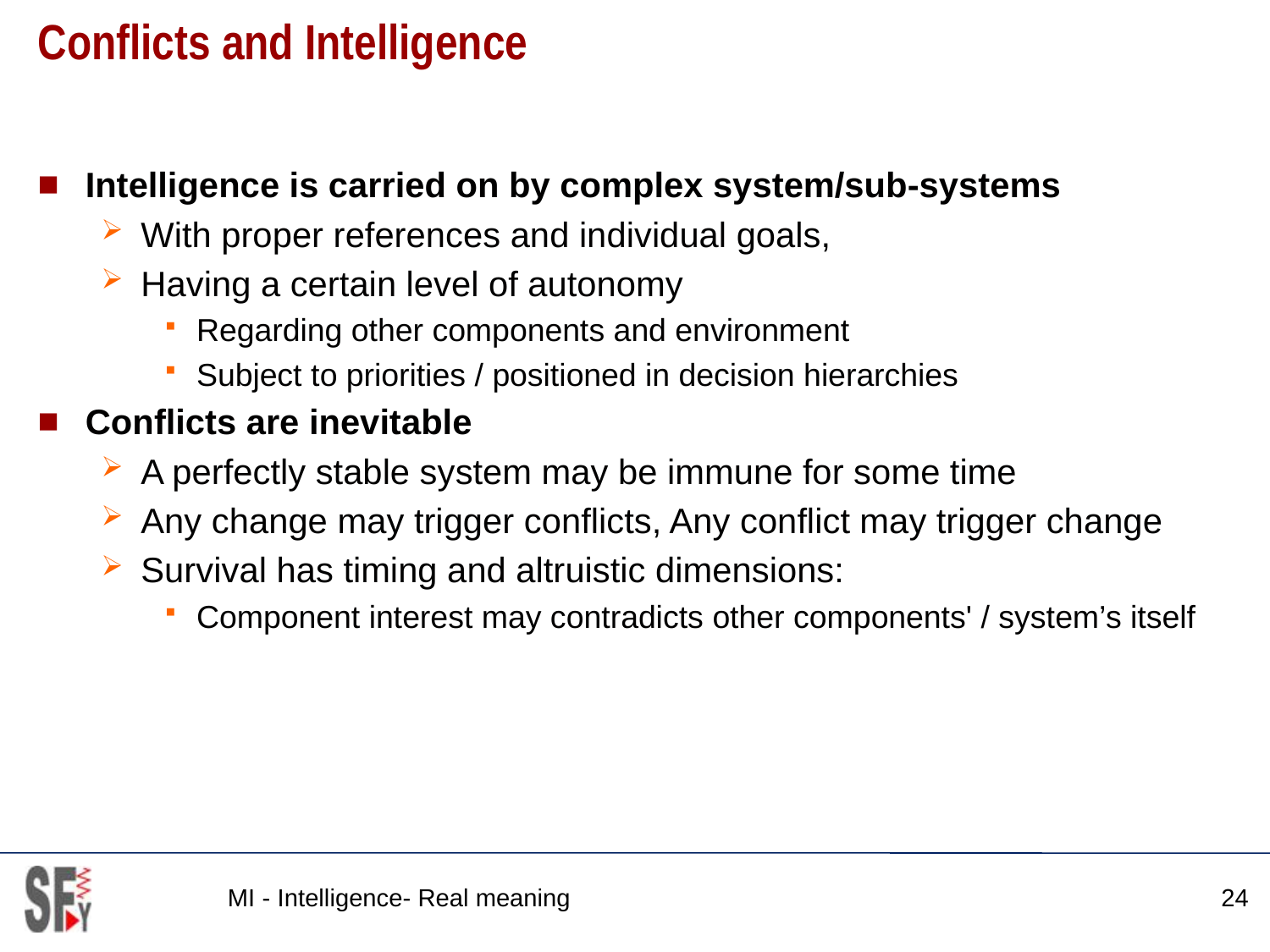

# Conflicts and Intelligence
Intelligence is carried on by complex system/sub-systems
With proper references and individual goals,
Having a certain level of autonomy
Regarding other components and environment
Subject to priorities / positioned in decision hierarchies
Conflicts are inevitable
A perfectly stable system may be immune for some time
Any change may trigger conflicts, Any conflict may trigger change
Survival has timing and altruistic dimensions:
Component interest may contradicts other components' / system’s itself

MI - Intelligence- Real meaning
24